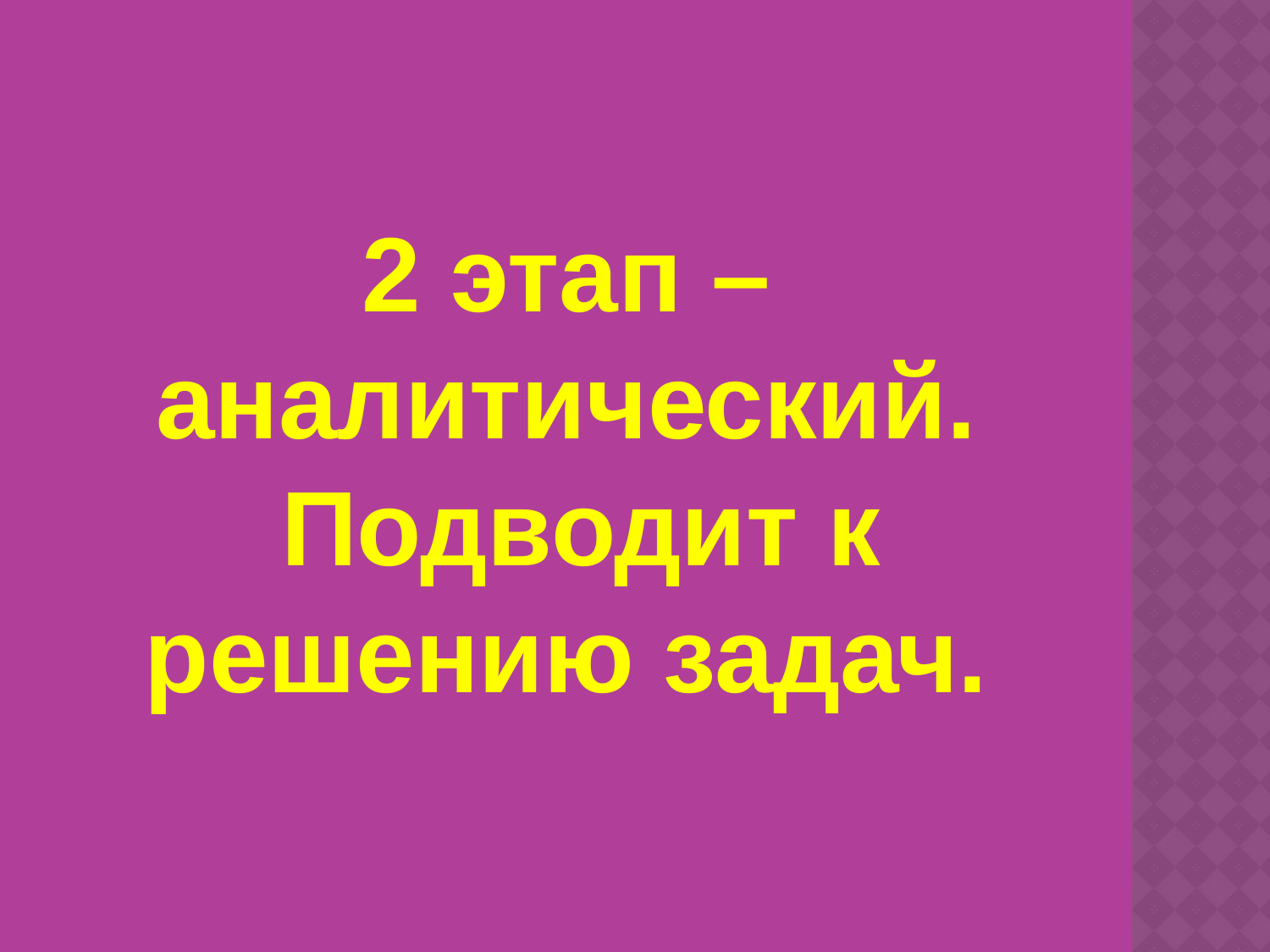

# 2 этап – аналитический. Подводит к решению задач.